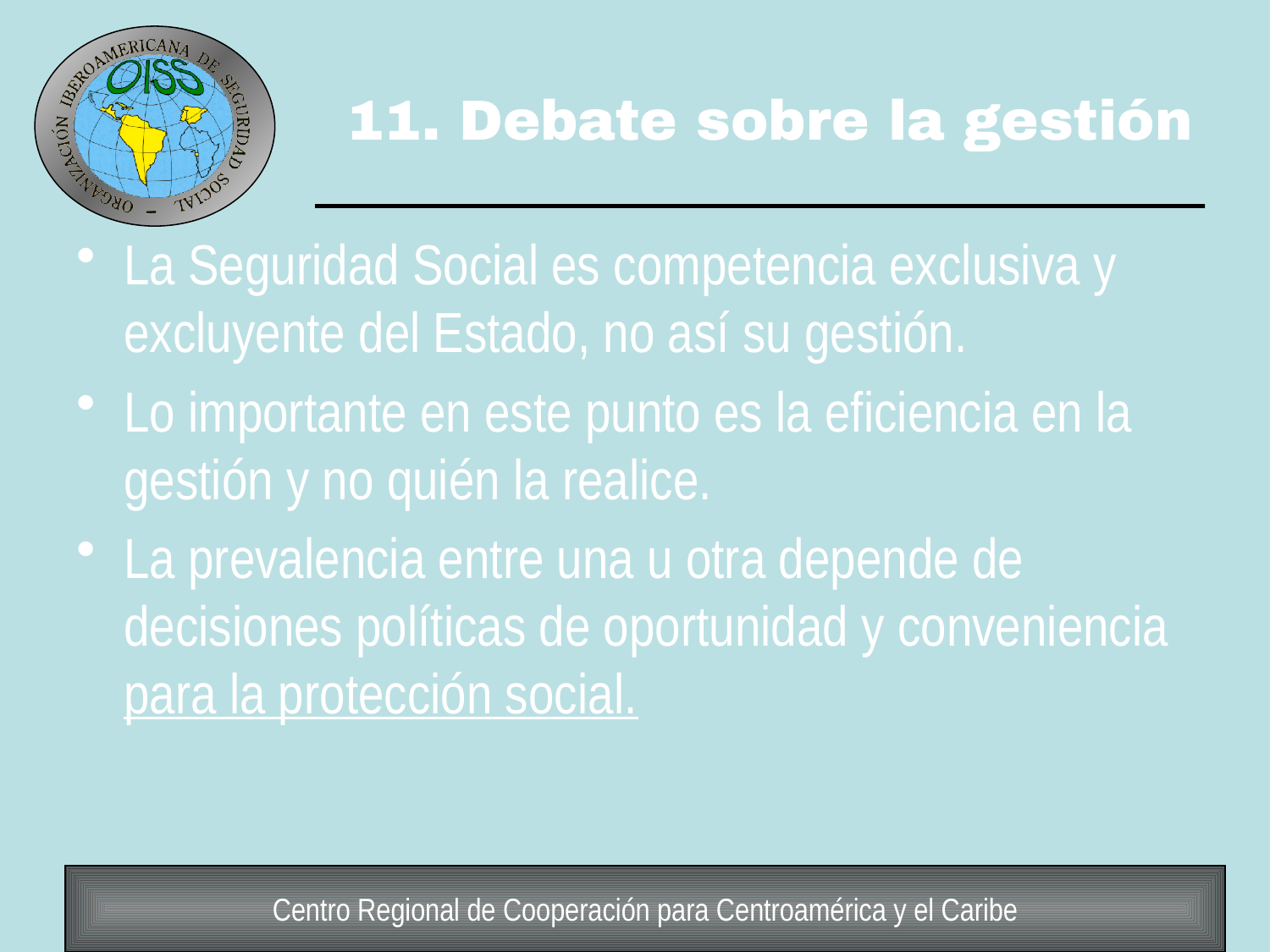

# 11. Debate sobre la gestión
La Seguridad Social es competencia exclusiva y excluyente del Estado, no así su gestión.
Lo importante en este punto es la eficiencia en la gestión y no quién la realice.
La prevalencia entre una u otra depende de decisiones políticas de oportunidad y conveniencia para la protección social.